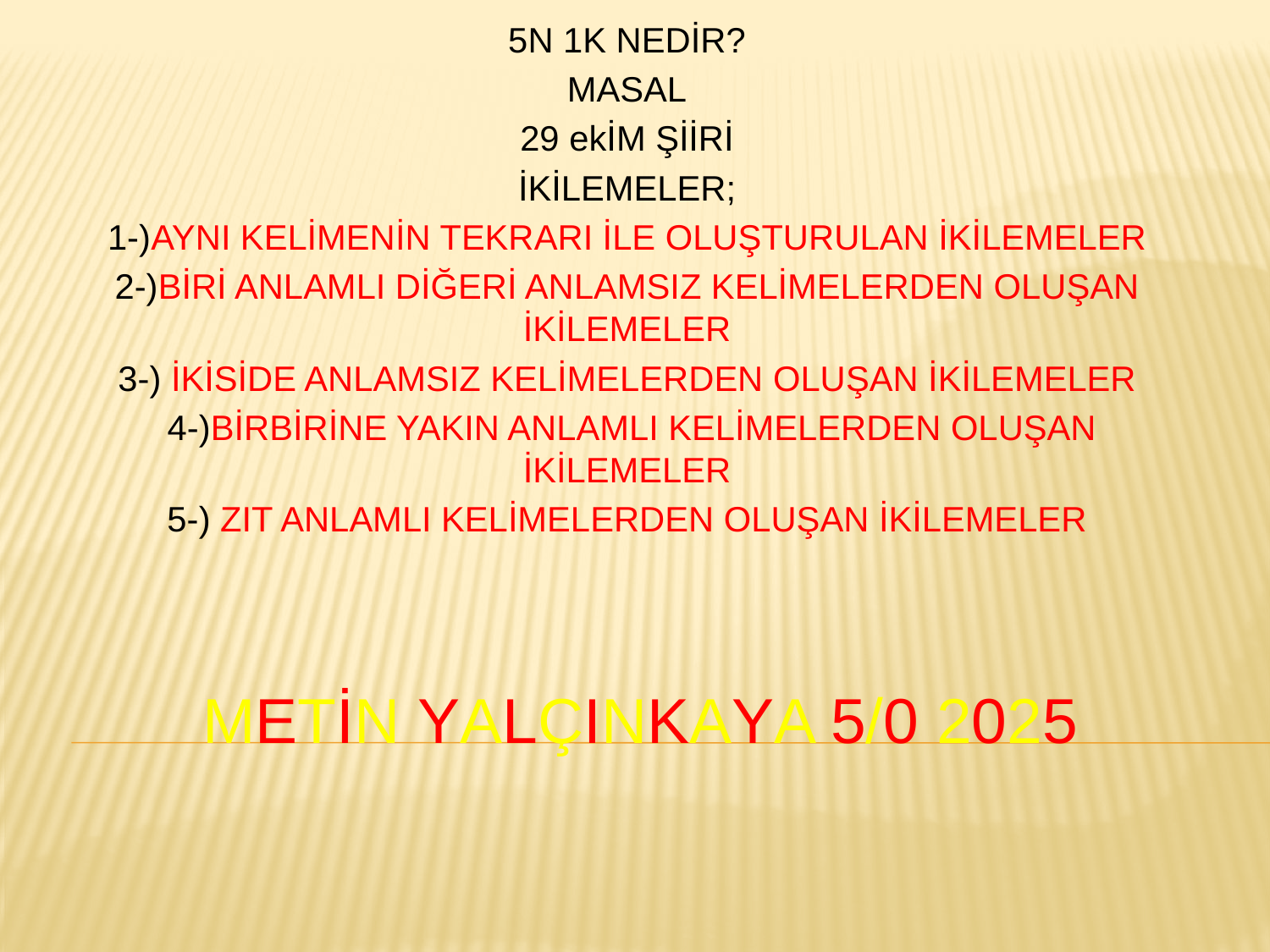

5N 1K NEDİR?
MASAL
29 ekİM ŞİİRİ
İKİLEMELER;
1-)AYNI KELİMENİN TEKRARI İLE OLUŞTURULAN İKİLEMELER
2-)BİRİ ANLAMLI DİĞERİ ANLAMSIZ KELİMELERDEN OLUŞAN İKİLEMELER
3-) İKİSİDE ANLAMSIZ KELİMELERDEN OLUŞAN İKİLEMELER
 4-)BİRBİRİNE YAKIN ANLAMLI KELİMELERDEN OLUŞAN İKİLEMELER
5-) ZIT ANLAMLI KELİMELERDEN OLUŞAN İKİLEMELER

# MetİN YALÇINKAYA 5/0 2025